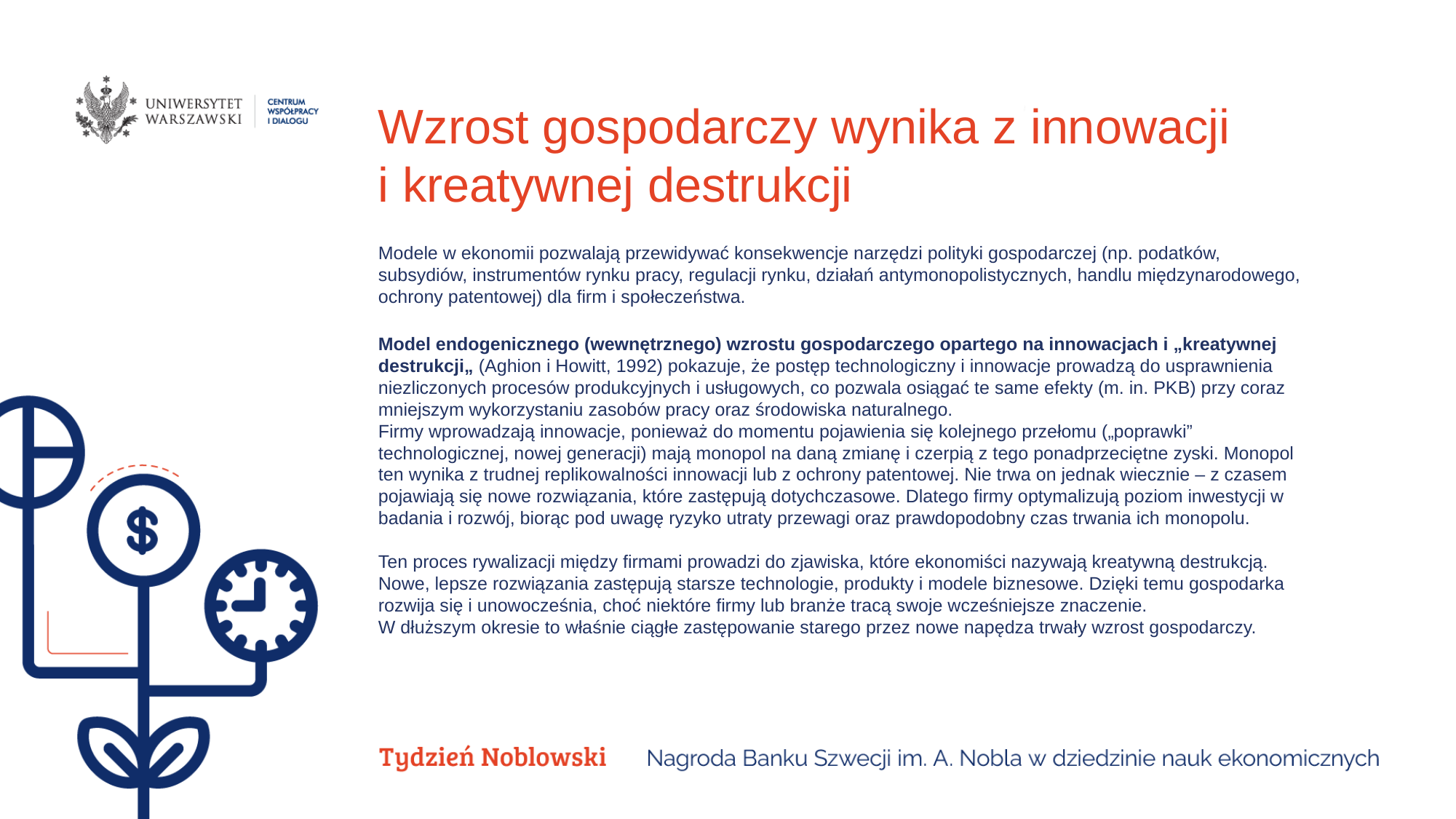

Wzrost gospodarczy wynika z innowacji
i kreatywnej destrukcji
Modele w ekonomii pozwalają przewidywać konsekwencje narzędzi polityki gospodarczej (np. podatków, subsydiów, instrumentów rynku pracy, regulacji rynku, działań antymonopolistycznych, handlu międzynarodowego, ochrony patentowej) dla firm i społeczeństwa.

Model endogenicznego (wewnętrznego) wzrostu gospodarczego opartego na innowacjach i „kreatywnej destrukcji„ (Aghion i Howitt, 1992) pokazuje, że postęp technologiczny i innowacje prowadzą do usprawnienia niezliczonych procesów produkcyjnych i usługowych, co pozwala osiągać te same efekty (m. in. PKB) przy coraz mniejszym wykorzystaniu zasobów pracy oraz środowiska naturalnego.
Firmy wprowadzają innowacje, ponieważ do momentu pojawienia się kolejnego przełomu („poprawki” technologicznej, nowej generacji) mają monopol na daną zmianę i czerpią z tego ponadprzeciętne zyski. Monopol ten wynika z trudnej replikowalności innowacji lub z ochrony patentowej. Nie trwa on jednak wiecznie – z czasem pojawiają się nowe rozwiązania, które zastępują dotychczasowe. Dlatego firmy optymalizują poziom inwestycji w badania i rozwój, biorąc pod uwagę ryzyko utraty przewagi oraz prawdopodobny czas trwania ich monopolu.

Ten proces rywalizacji między firmami prowadzi do zjawiska, które ekonomiści nazywają kreatywną destrukcją. Nowe, lepsze rozwiązania zastępują starsze technologie, produkty i modele biznesowe. Dzięki temu gospodarka rozwija się i unowocześnia, choć niektóre firmy lub branże tracą swoje wcześniejsze znaczenie.
W dłuższym okresie to właśnie ciągłe zastępowanie starego przez nowe napędza trwały wzrost gospodarczy.